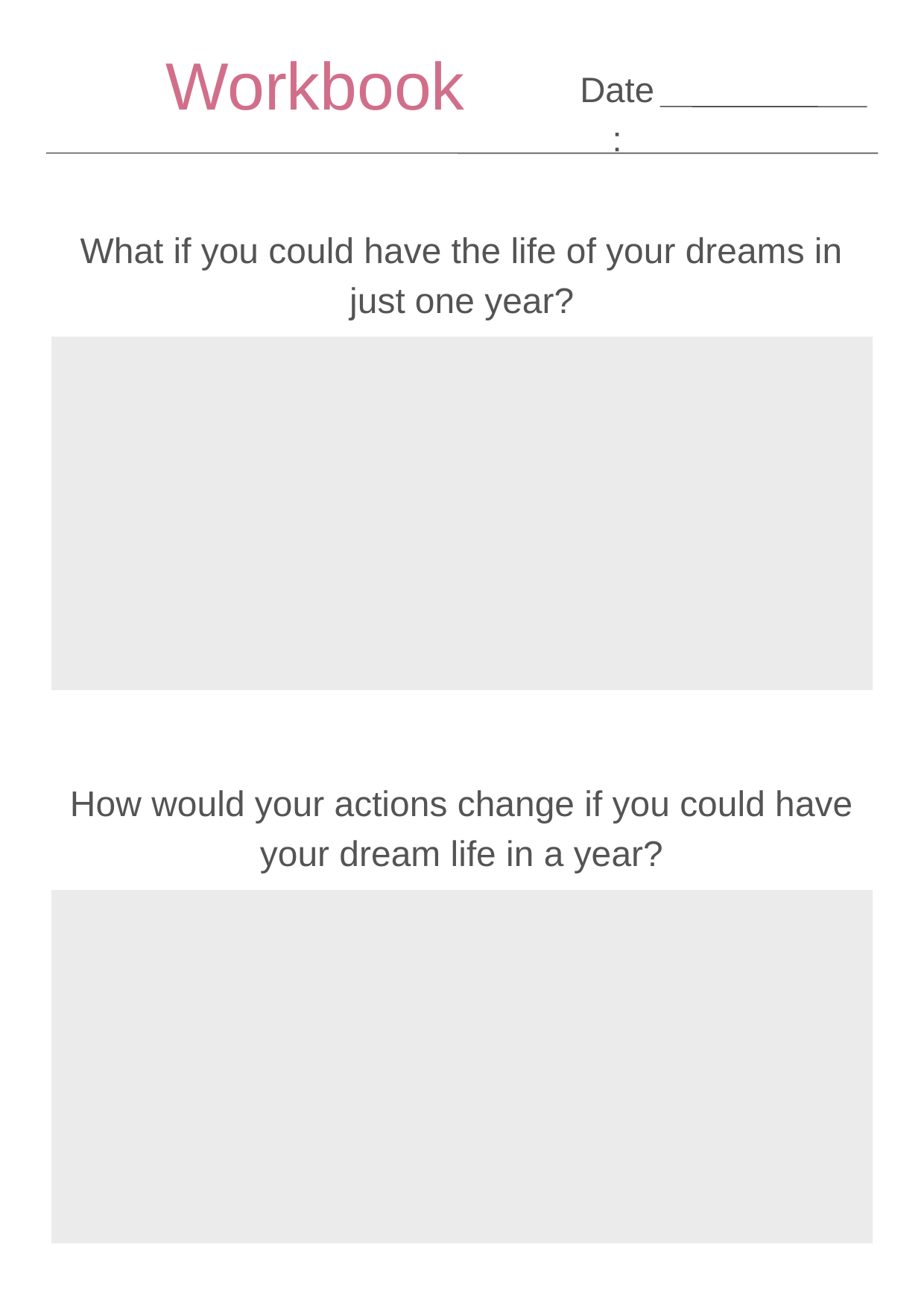

Workbook
Date:

What if you could have the life of your dreams in just one year?

How would your actions change if you could have your dream life in a year?